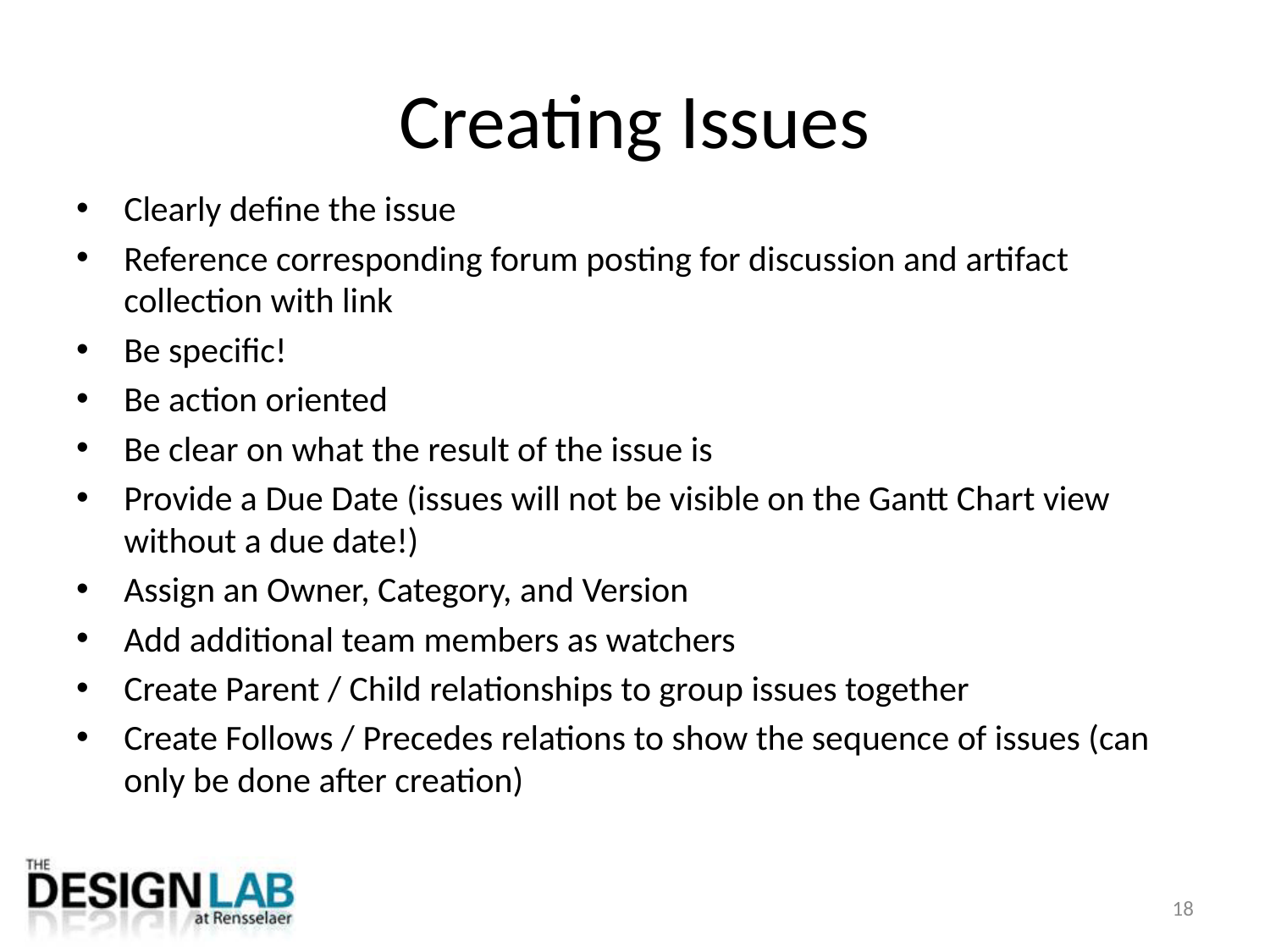

# Creating Issues
Clearly define the issue
Reference corresponding forum posting for discussion and artifact collection with link
Be specific!
Be action oriented
Be clear on what the result of the issue is
Provide a Due Date (issues will not be visible on the Gantt Chart view without a due date!)
Assign an Owner, Category, and Version
Add additional team members as watchers
Create Parent / Child relationships to group issues together
Create Follows / Precedes relations to show the sequence of issues (can only be done after creation)
18